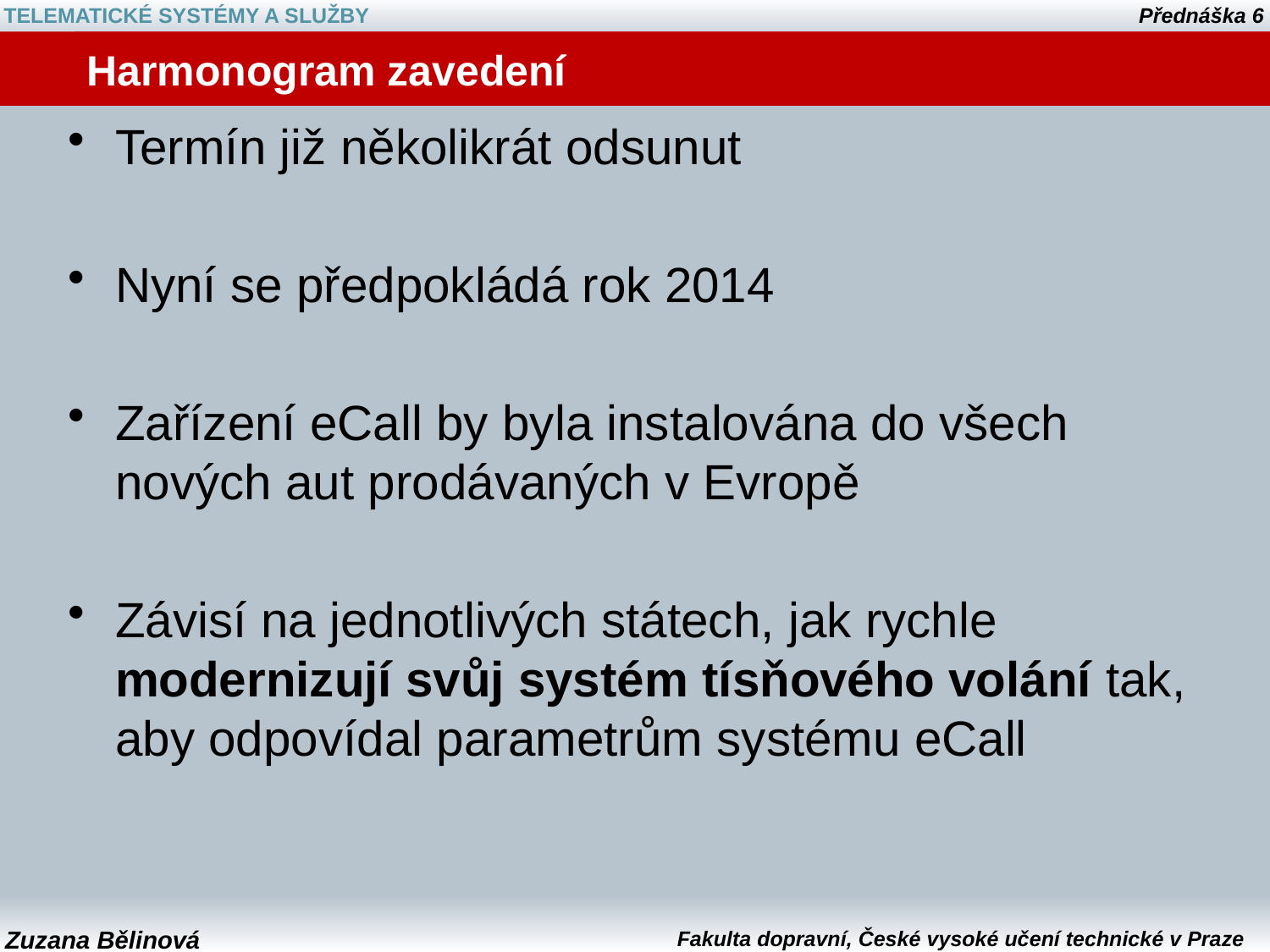

# Harmonogram zavedení
Termín již několikrát odsunut

Nyní se předpokládá rok 2014

Zařízení eCall by byla instalována do všech nových aut prodávaných v Evropě

Závisí na jednotlivých státech, jak rychle modernizují svůj systém tísňového volání tak, aby odpovídal parametrům systému eCall